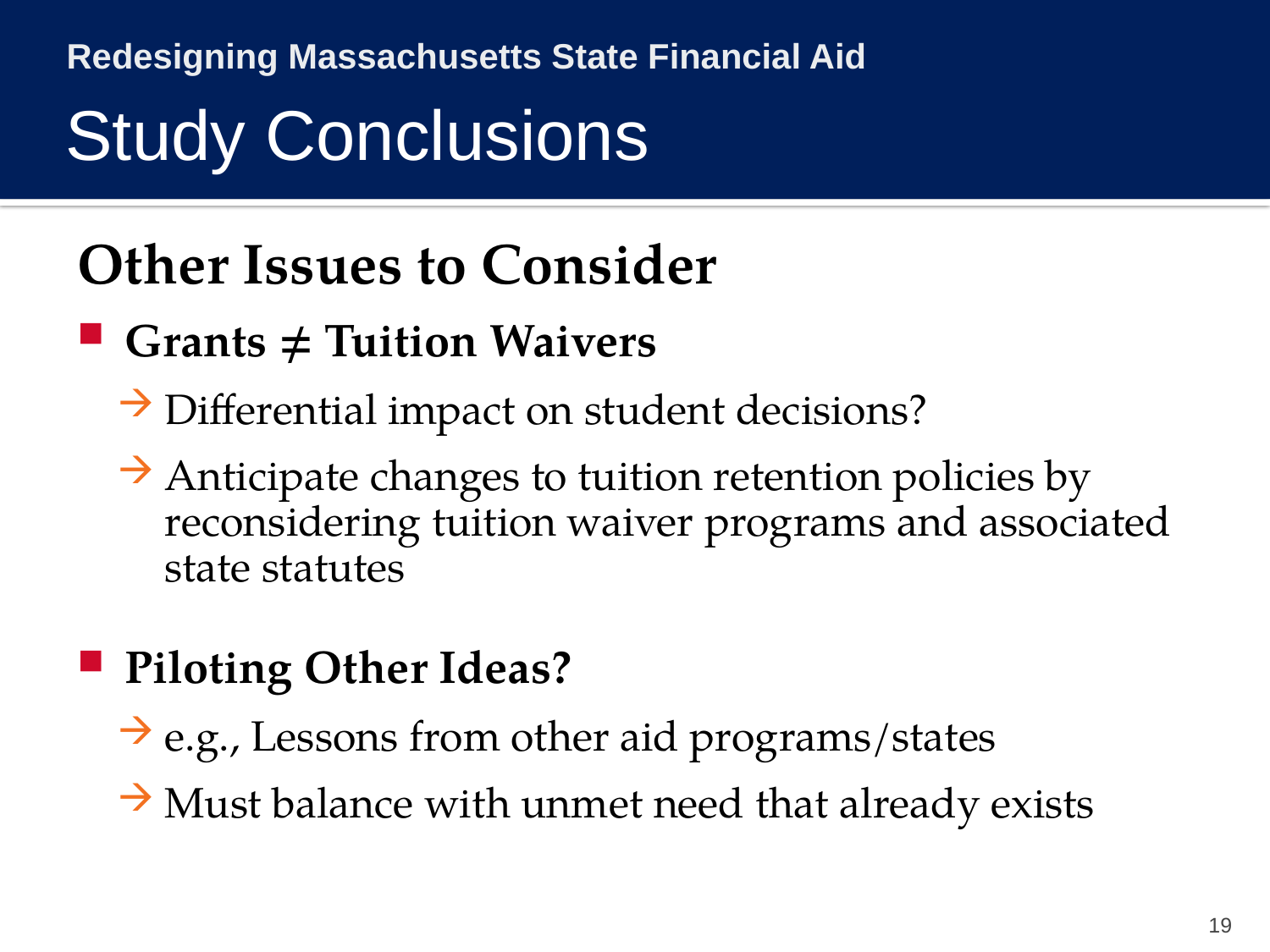

Redesigning Massachusetts State Financial Aid
# Study Conclusions
Other Issues to Consider
Grants ≠ Tuition Waivers
Differential impact on student decisions?
Anticipate changes to tuition retention policies by reconsidering tuition waiver programs and associated
state statutes
Piloting Other Ideas?
e.g., Lessons from other aid programs/states
Must balance with unmet need that already exists